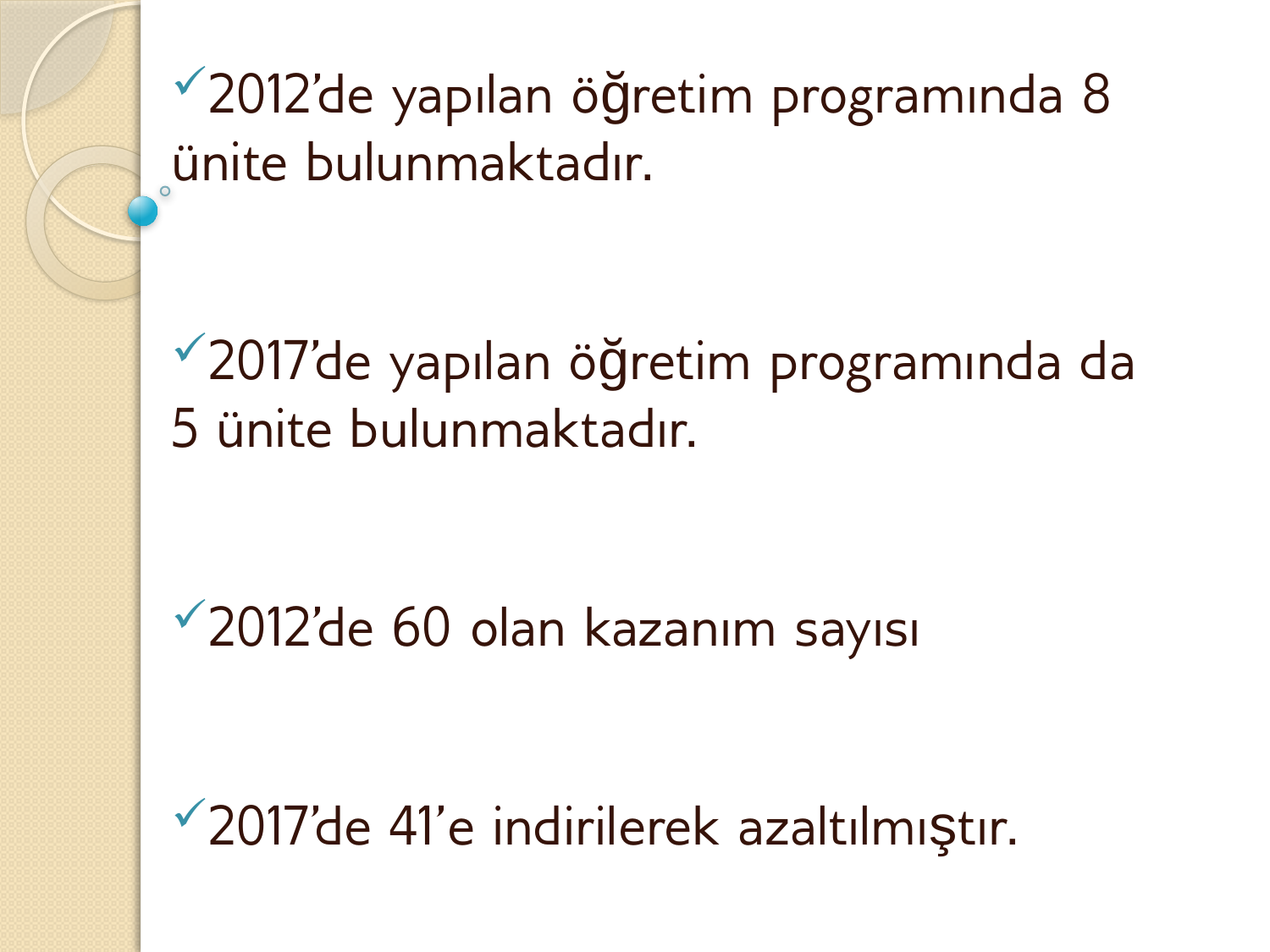

2012’de yapılan öğretim programında 8 ünite bulunmaktadır.

2017’de yapılan öğretim programında da 5 ünite bulunmaktadır.

2012’de 60 olan kazanım sayısı

2017’de 41’e indirilerek azaltılmıştır.